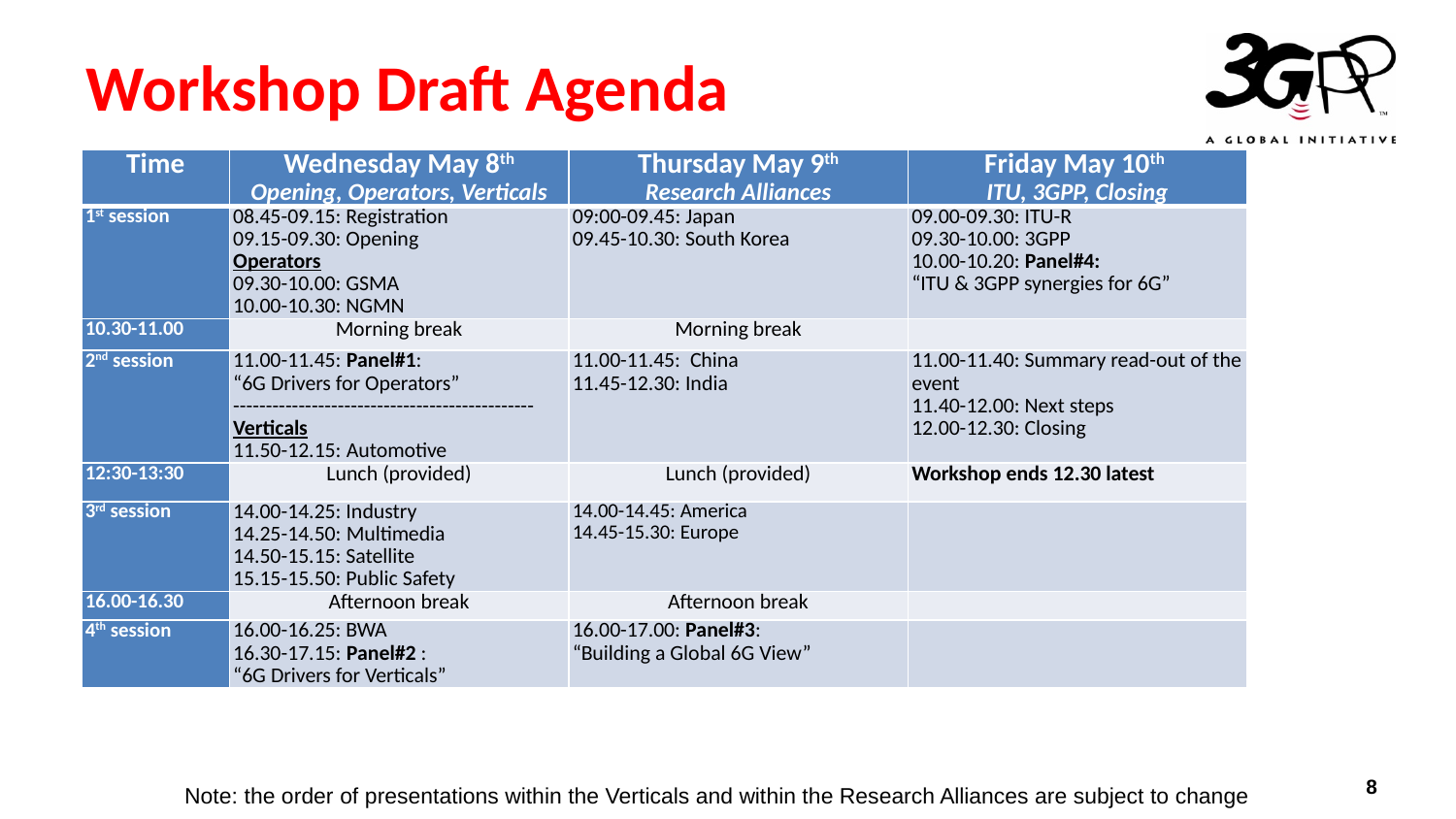

Workshop Draft Agenda
| Time | Wednesday May 8th Opening, Operators, Verticals | Thursday May 9th Research Alliances | Friday May 10th ITU, 3GPP, Closing |
| --- | --- | --- | --- |
| 1st session | 08.45-09.15: Registration 09.15-09.30: Opening Operators 09.30-10.00: GSMA 10.00-10.30: NGMN | 09:00-09.45: Japan 09.45-10.30: South Korea | 09.00-09.30: ITU-R 09.30-10.00: 3GPP 10.00-10.20: Panel#4: “ITU & 3GPP synergies for 6G” |
| 10.30-11.00 | Morning break | Morning break |  |
| 2nd session | 11.00-11.45: Panel#1: “6G Drivers for Operators” ---------------------------------------------- Verticals 11.50-12.15: Automotive | 11.00-11.45: China 11.45-12.30: India | 11.00-11.40: Summary read-out of the event 11.40-12.00: Next steps 12.00-12.30: Closing |
| 12:30-13:30 | Lunch (provided) | Lunch (provided) | Workshop ends 12.30 latest |
| 3rd session | 14.00-14.25: Industry 14.25-14.50: Multimedia 14.50-15.15: Satellite 15.15-15.50: Public Safety | 14.00-14.45: America 14.45-15.30: Europe |  |
| 16.00-16.30 | Afternoon break | Afternoon break |  |
| 4th session | 16.00-16.25: BWA 16.30-17.15: Panel#2 : “6G Drivers for Verticals” | 16.00-17.00: Panel#3: “Building a Global 6G View” |  |
Note: the order of presentations within the Verticals and within the Research Alliances are subject to change